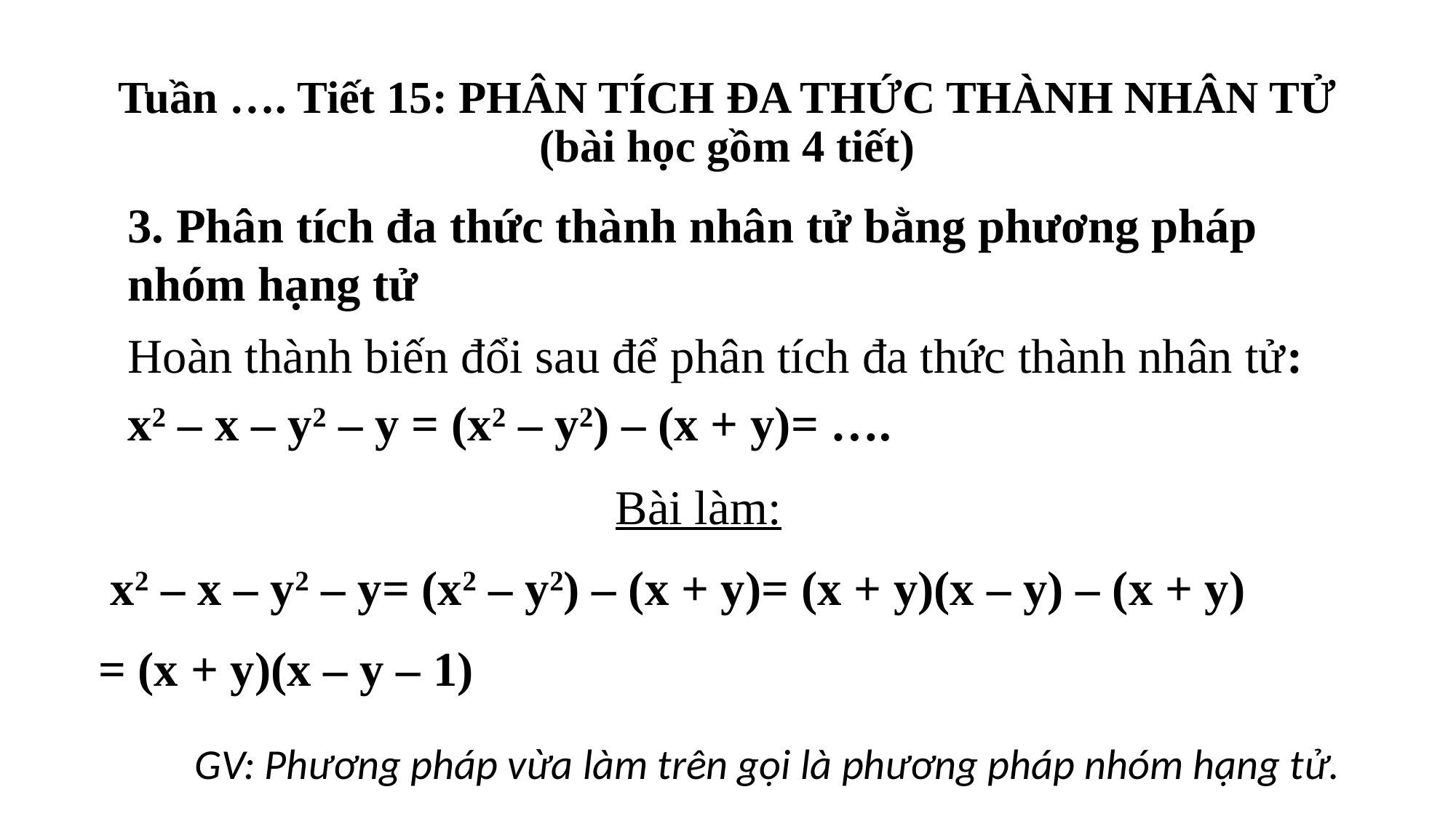

# Tuần …. Tiết 15: PHÂN TÍCH ĐA THỨC THÀNH NHÂN TỬ (bài học gồm 4 tiết)
3. Phân tích đa thức thành nhân tử bằng phương pháp nhóm hạng tử
Hoàn thành biến đổi sau để phân tích đa thức thành nhân tử:
x2 – x – y2 – y = (x2 – y2) – (x + y)= ….

Bài làm:
 x2 – x – y2 – y= (x2 – y2) – (x + y)= (x + y)(x – y) – (x + y)
= (x + y)(x – y – 1)
GV: Phương pháp vừa làm trên gọi là phương pháp nhóm hạng tử.